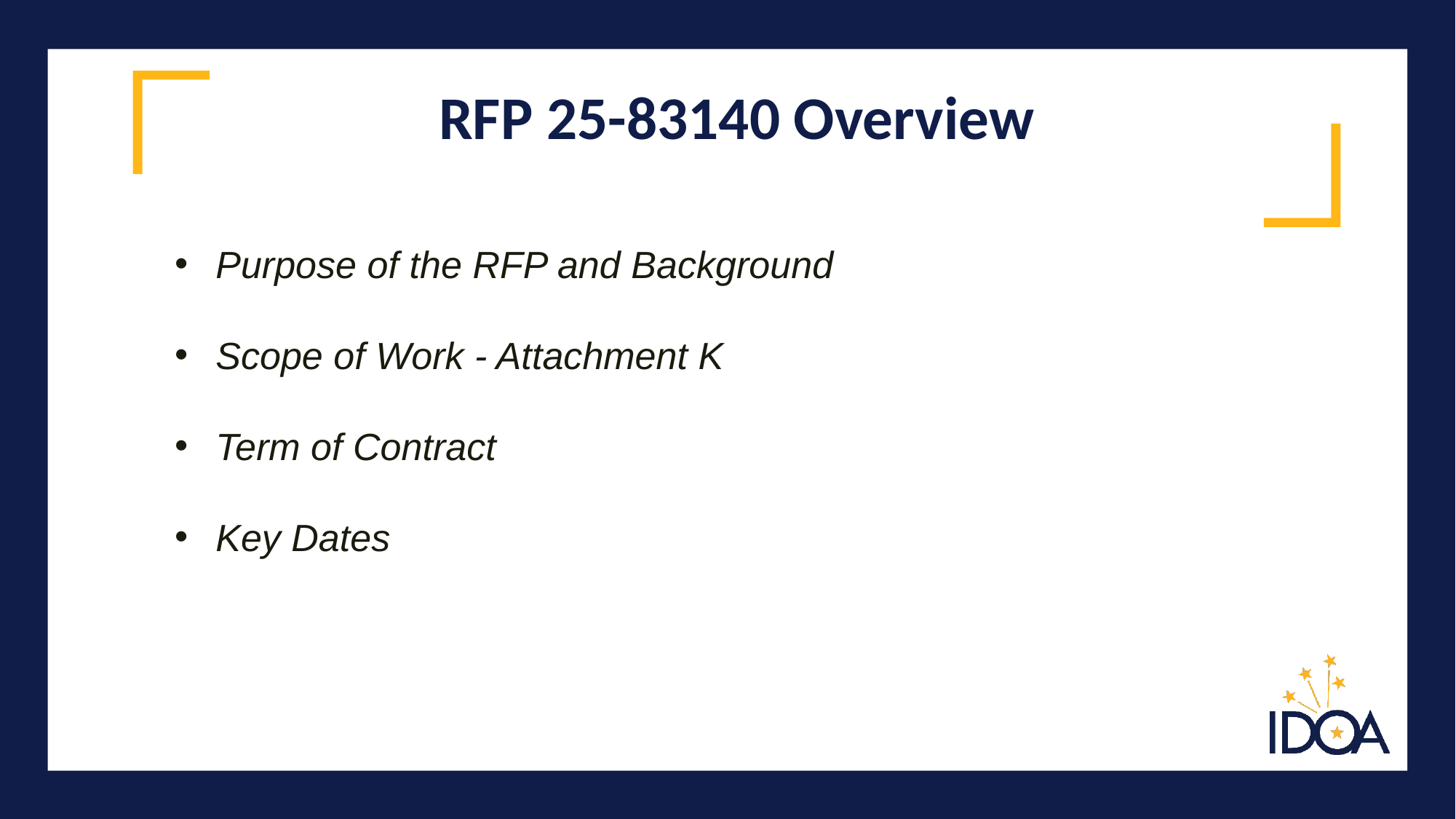

# RFP 25-83140 Overview

Purpose of the RFP and Background

Scope of Work - Attachment K

Term of Contract

Key Dates